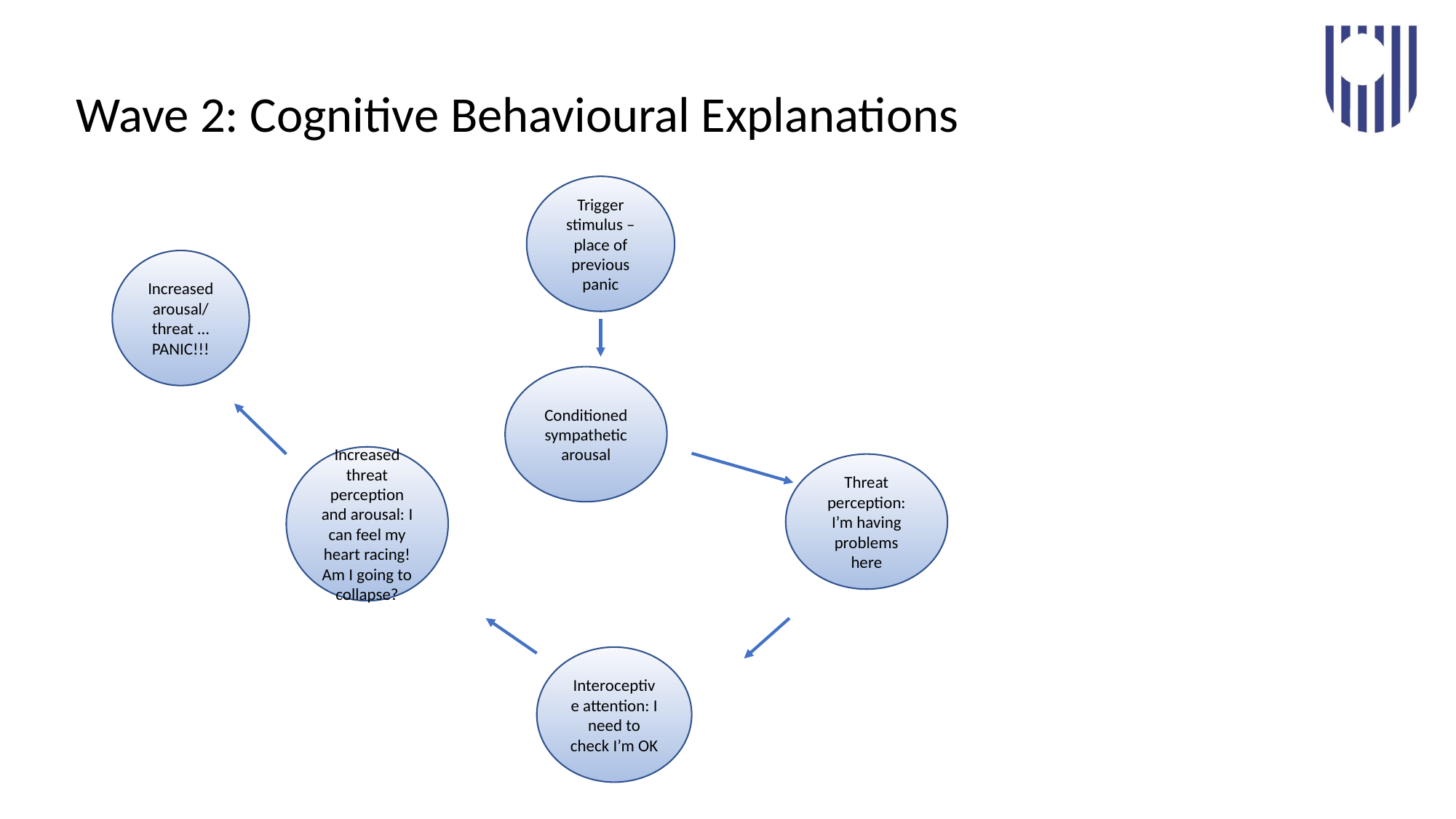

# Wave 2: Cognitive Behavioural Explanations
Trigger stimulus – place of previous panic
Increased arousal/
threat … PANIC!!!
Conditioned sympathetic arousal
Increased threat perception and arousal: I can feel my heart racing! Am I going to collapse?
Threat perception: I’m having problems here
Interoceptive attention: I need to check I’m OK